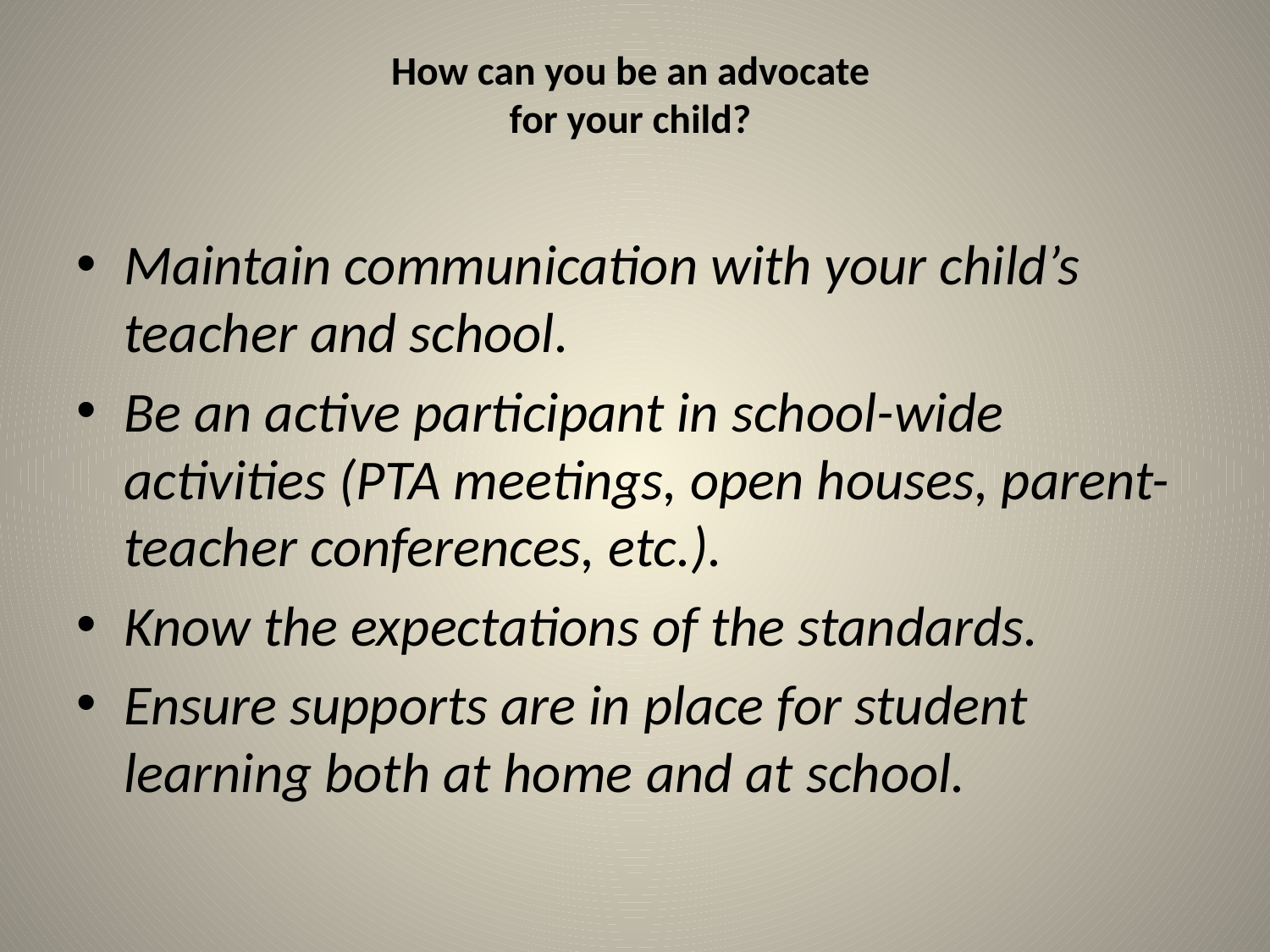

# How can you be an advocate for your child?
Maintain communication with your child’s teacher and school.
Be an active participant in school-wide activities (PTA meetings, open houses, parent-teacher conferences, etc.).
Know the expectations of the standards.
Ensure supports are in place for student learning both at home and at school.